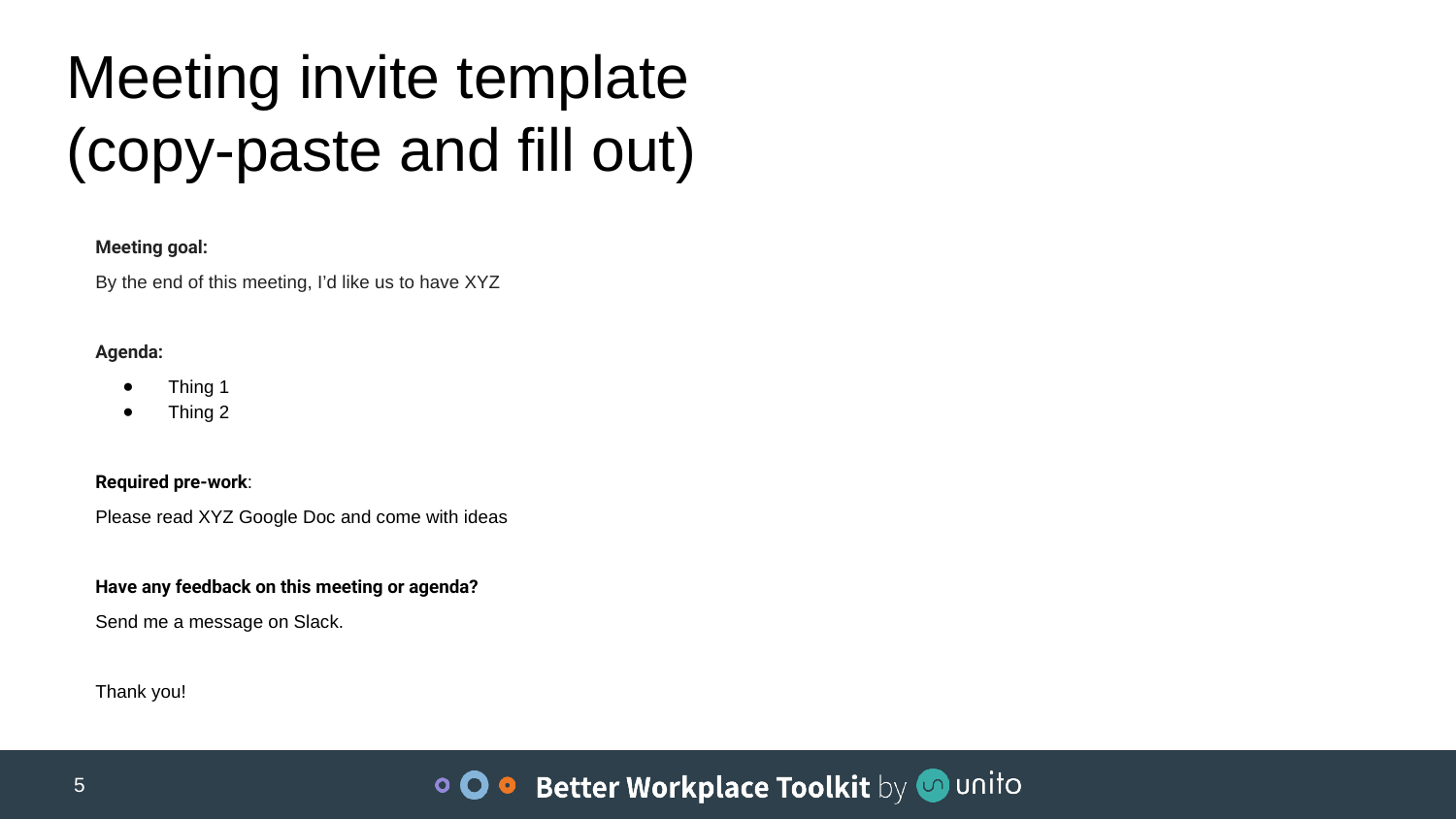

Meeting invite template
(copy-paste and fill out)
Meeting goal:
By the end of this meeting, I’d like us to have XYZ

Agenda:
Thing 1
Thing 2

Required pre-work:
Please read XYZ Google Doc and come with ideas

Have any feedback on this meeting or agenda?
Send me a message on Slack.

Thank you!